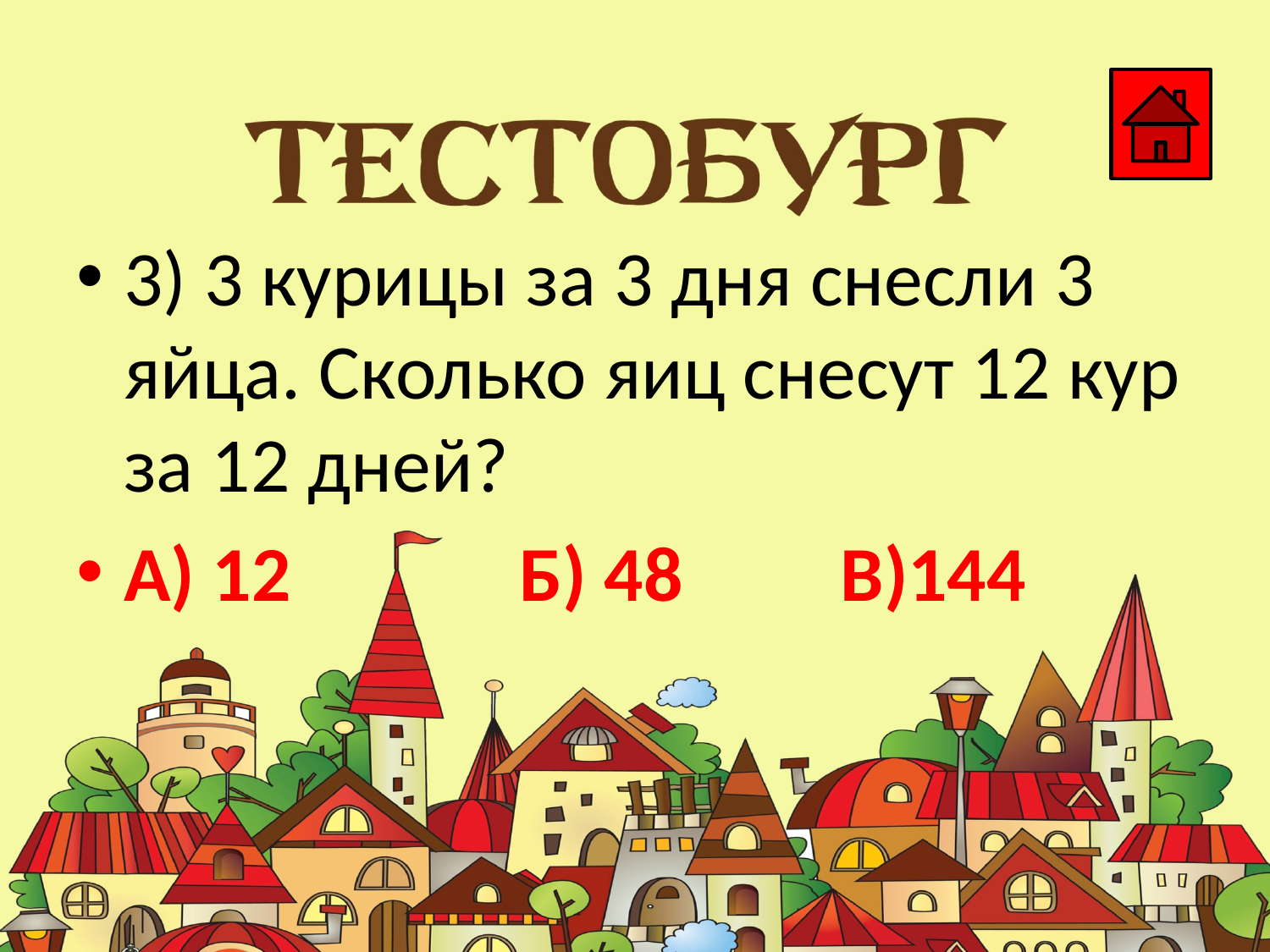

3) 3 курицы за 3 дня снесли 3 яйца. Сколько яиц снесут 12 кур за 12 дней?
А) 12             Б) 48         В)144